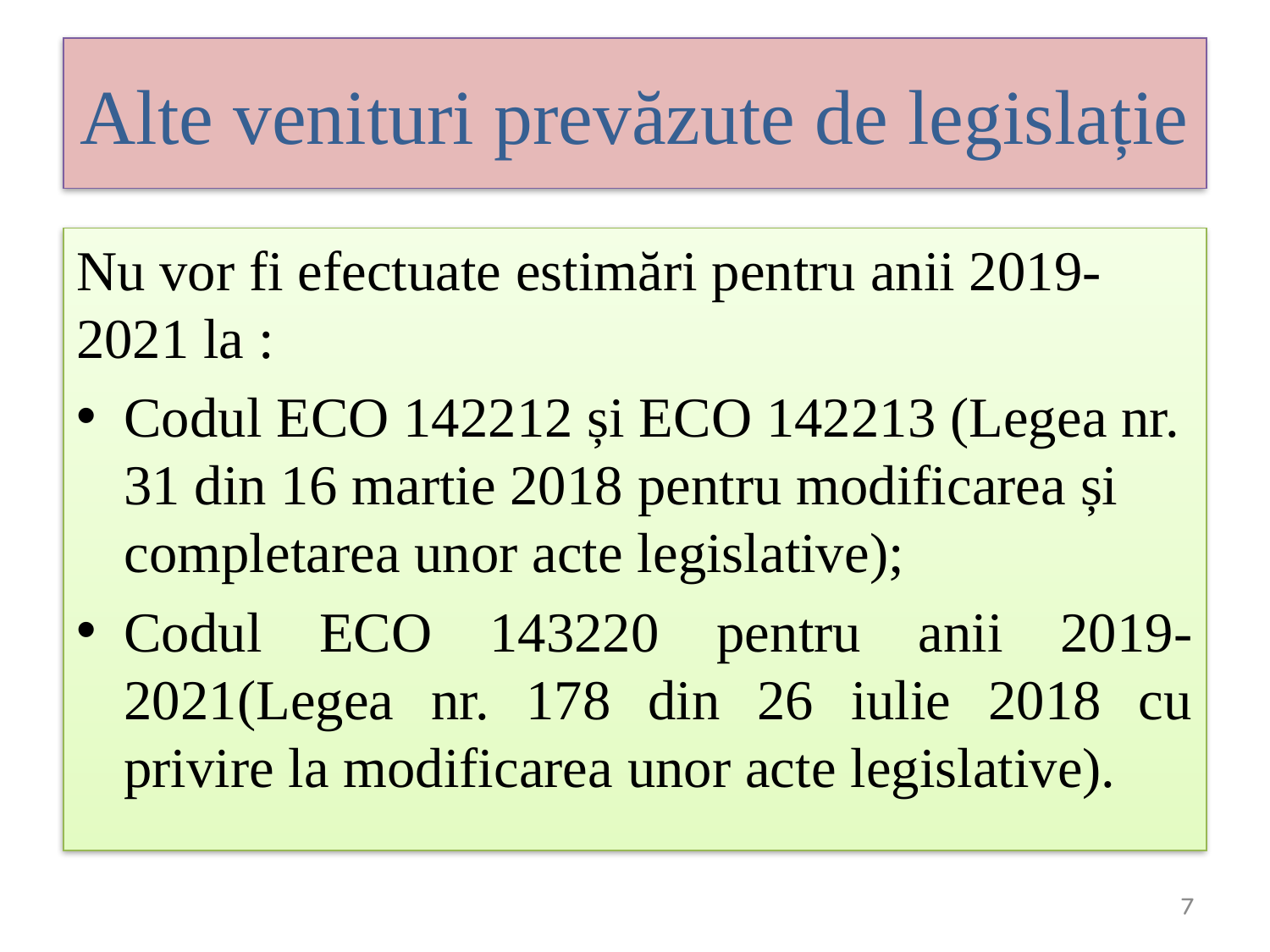

# Alte venituri prevăzute de legislație
Nu vor fi efectuate estimări pentru anii 2019-2021 la :
Codul ECO 142212 și ECO 142213 (Legea nr. 31 din 16 martie 2018 pentru modificarea și completarea unor acte legislative);
Codul ECO 143220 pentru anii 2019-2021(Legea nr. 178 din 26 iulie 2018 cu privire la modificarea unor acte legislative).
7